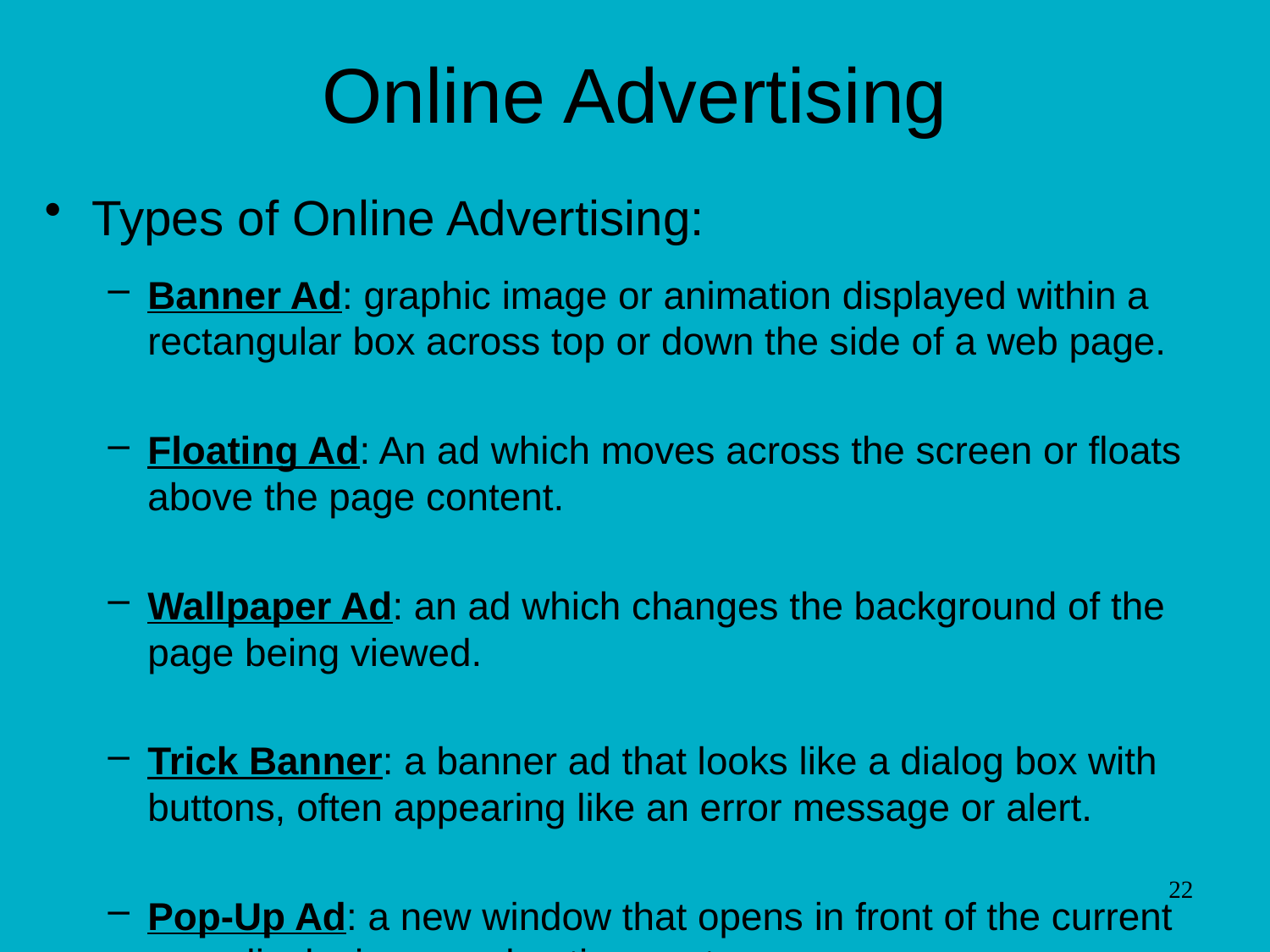

# Online Advertising
Types of Online Advertising:
Banner Ad: graphic image or animation displayed within a rectangular box across top or down the side of a web page.

Floating Ad: An ad which moves across the screen or floats above the page content.

Wallpaper Ad: an ad which changes the background of the page being viewed.

Trick Banner: a banner ad that looks like a dialog box with buttons, often appearing like an error message or alert.

Pop-Up Ad: a new window that opens in front of the current one, displaying an advertisement.
22